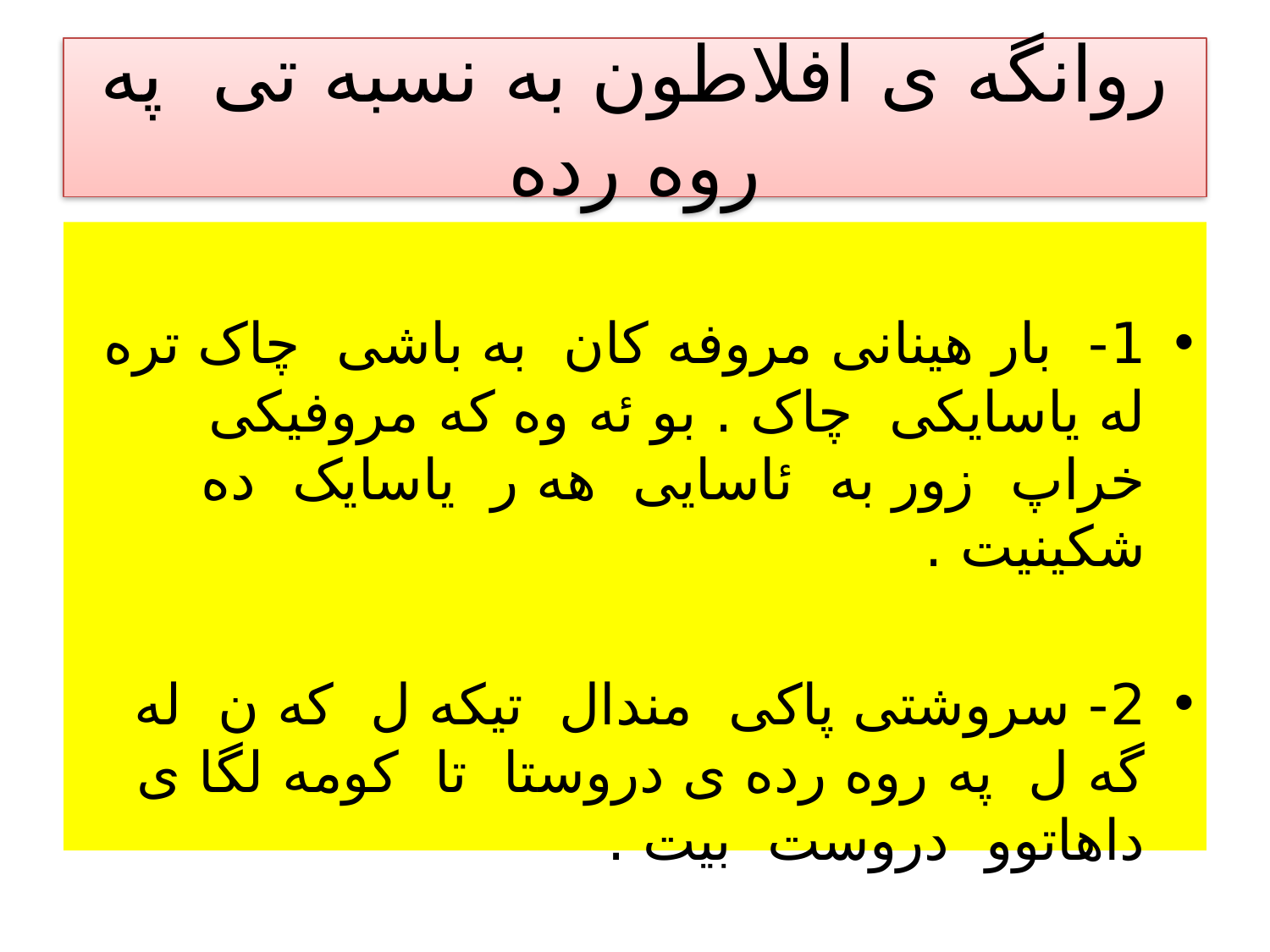

# روانگه ی افلاطون به نسبه تی  په روه رده

1-  بار هینانی مروفه کان  به باشی  چاک تره  له یاسایکی  چاک . بو ئه وه كه مروفیکی خراپ  زور به  ئاسایی  هه ر  یاسایک  ده شکینیت .

2- سروشتی پاکی  مندال  تیکه ل  که ن  له گه ل  په روه رده ی دروستا  تا  کومه لگا ی  داهاتوو  دروست  بیت .